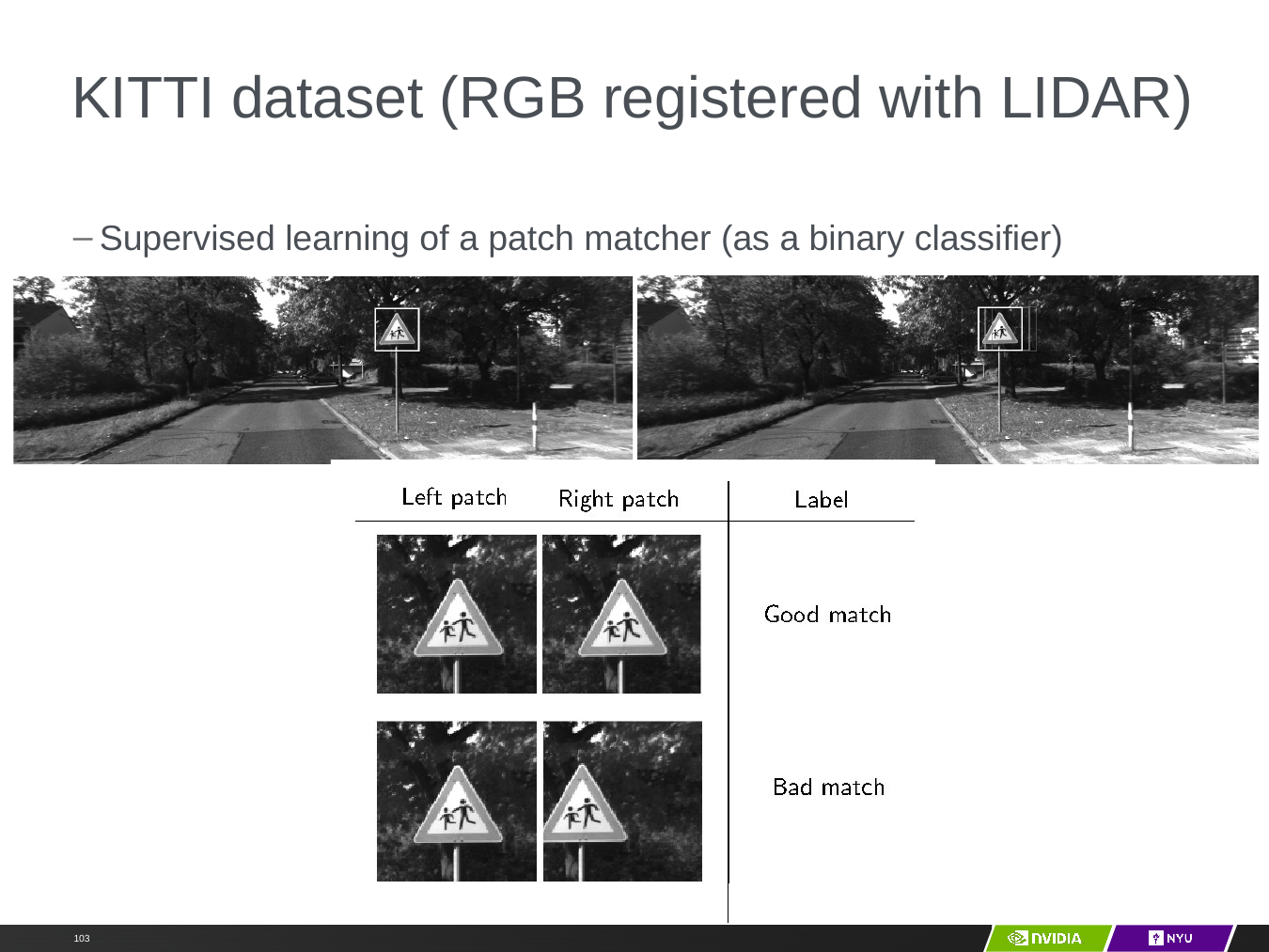

# KITTI dataset (RGB registered with LIDAR)
Y LeCun
Supervised learning of a patch matcher (as a binary classifier)